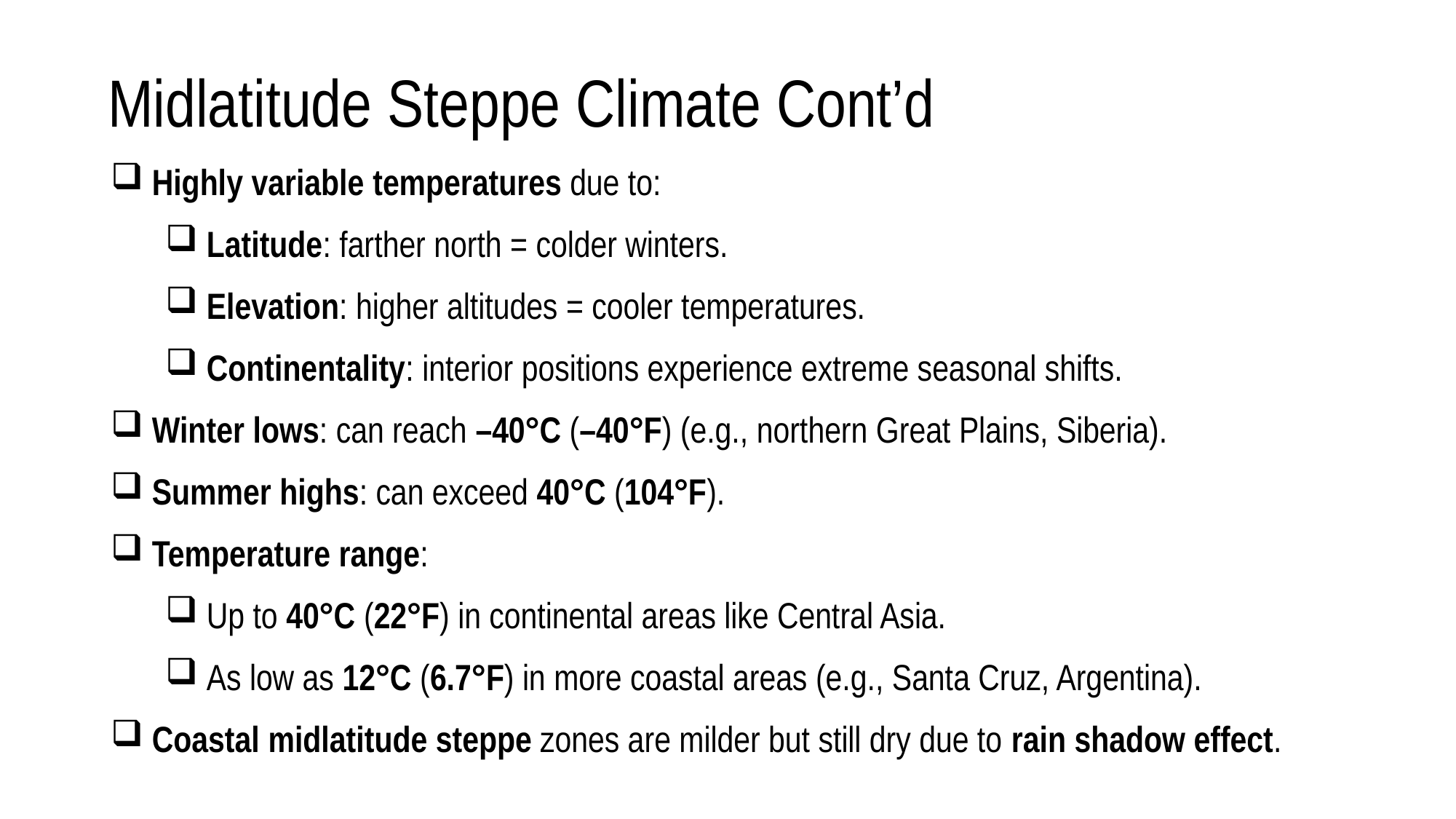

# Midlatitude Steppe Climate Cont’d
 Highly variable temperatures due to:
 Latitude: farther north = colder winters.
 Elevation: higher altitudes = cooler temperatures.
 Continentality: interior positions experience extreme seasonal shifts.
 Winter lows: can reach –40°C (–40°F) (e.g., northern Great Plains, Siberia).
 Summer highs: can exceed 40°C (104°F).
 Temperature range:
 Up to 40°C (22°F) in continental areas like Central Asia.
 As low as 12°C (6.7°F) in more coastal areas (e.g., Santa Cruz, Argentina).
 Coastal midlatitude steppe zones are milder but still dry due to rain shadow effect.